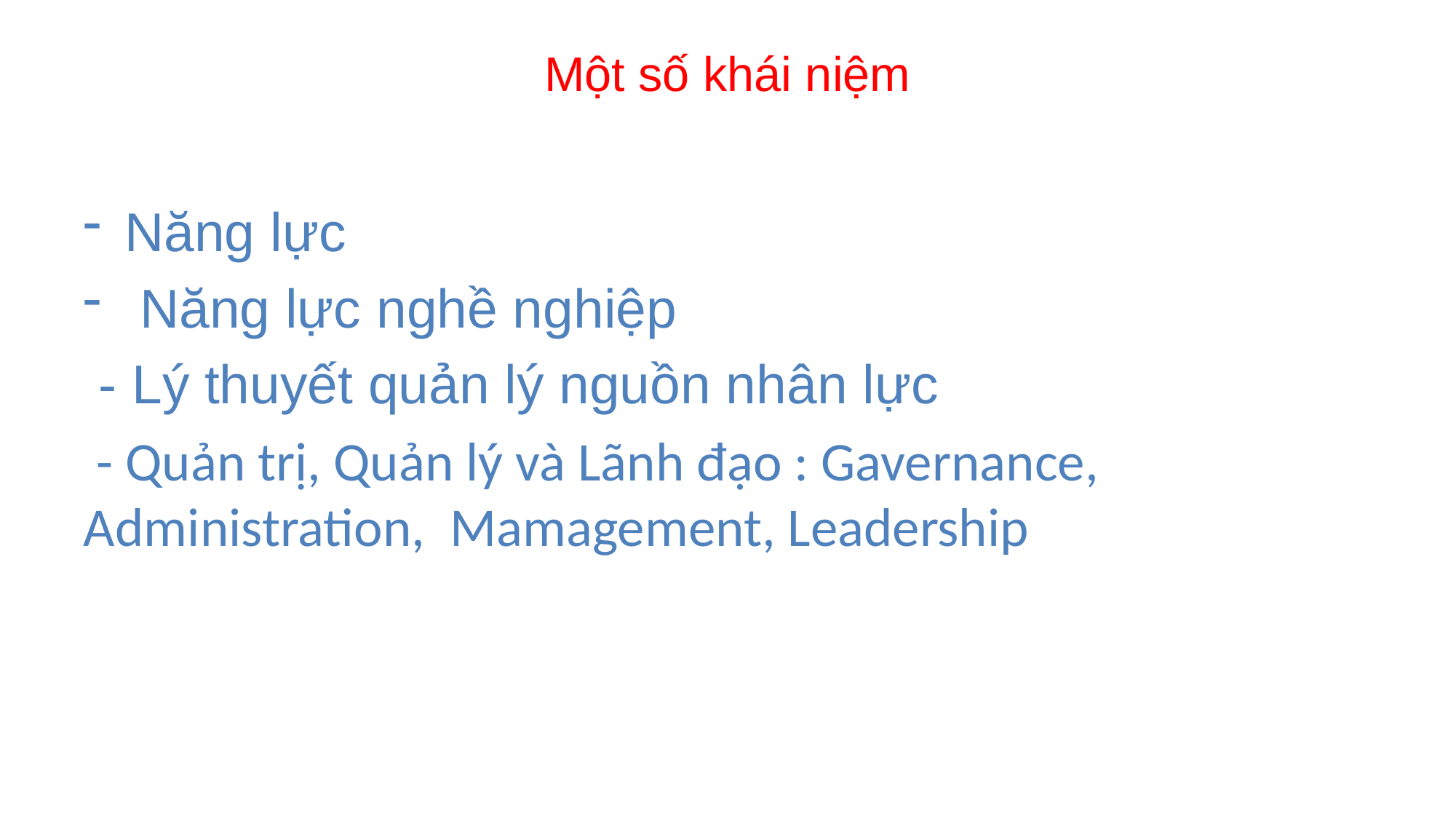

# Một số khái niệm
Năng lực
 Năng lực nghề nghiệp
 - Lý thuyết quản lý nguồn nhân lực
 - Quản trị, Quản lý và Lãnh đạo : Gavernance, Administration,  Mamagement, Leadership